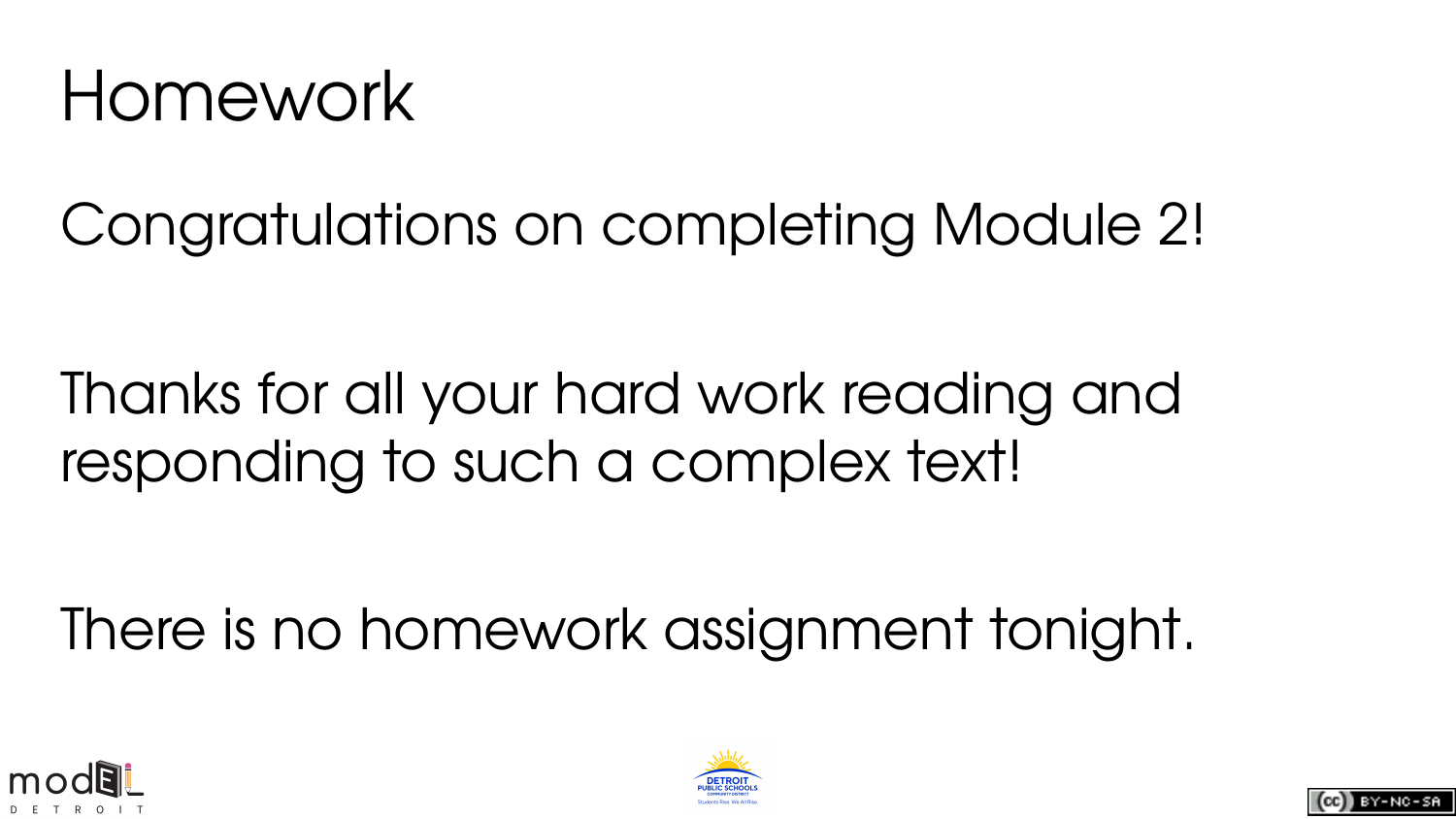

# Homework
Congratulations on completing Module 2!

Thanks for all your hard work reading and responding to such a complex text!

There is no homework assignment tonight.